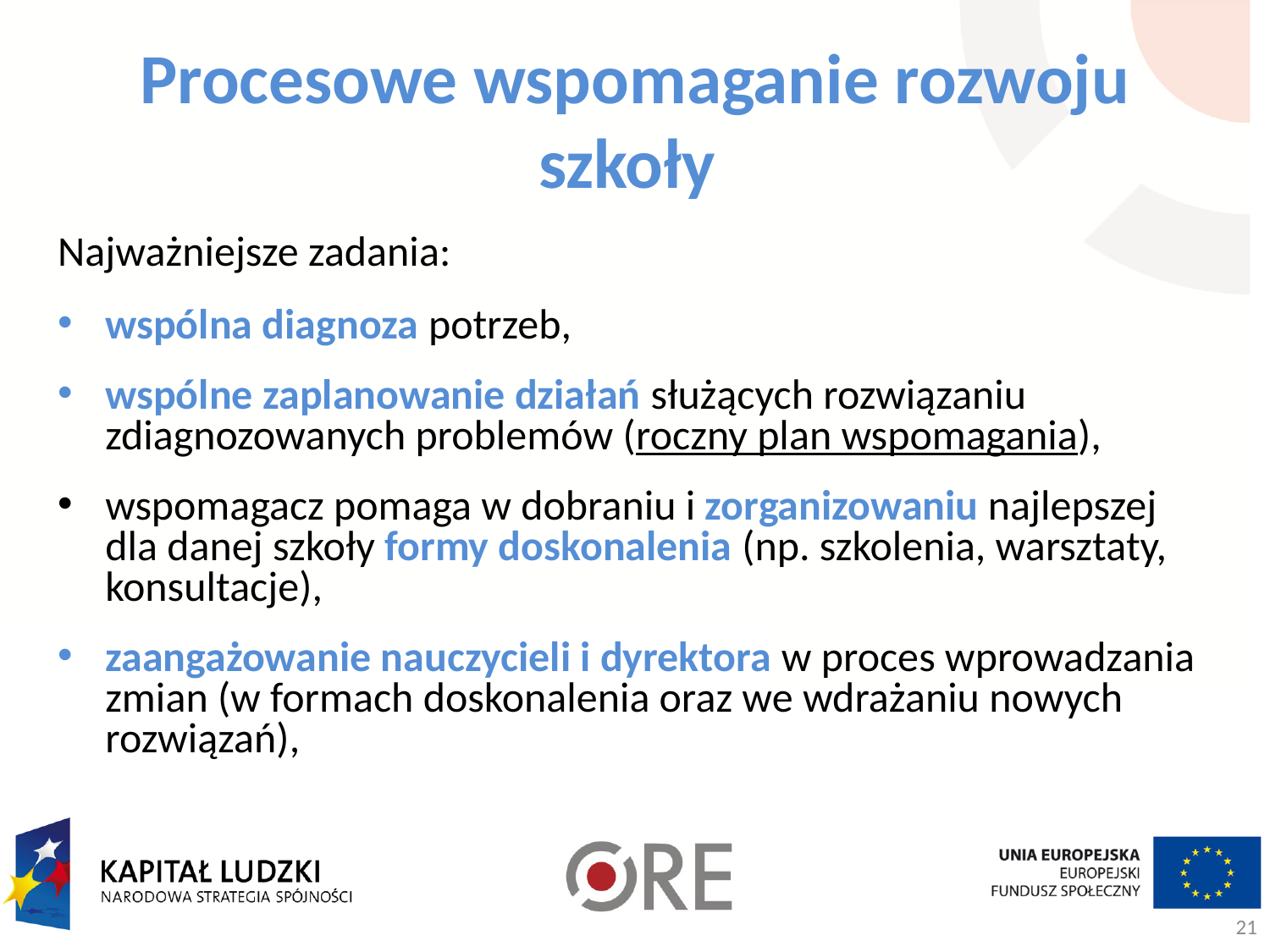

Procesowe wspomaganie rozwoju szkoły
Najważniejsze zadania:

wspólna diagnoza potrzeb,
wspólne zaplanowanie działań służących rozwiązaniu zdiagnozowanych problemów (roczny plan wspomagania),
wspomagacz pomaga w dobraniu i zorganizowaniu najlepszej dla danej szkoły formy doskonalenia (np. szkolenia, warsztaty, konsultacje),
zaangażowanie nauczycieli i dyrektora w proces wprowadzania zmian (w formach doskonalenia oraz we wdrażaniu nowych rozwiązań),

21